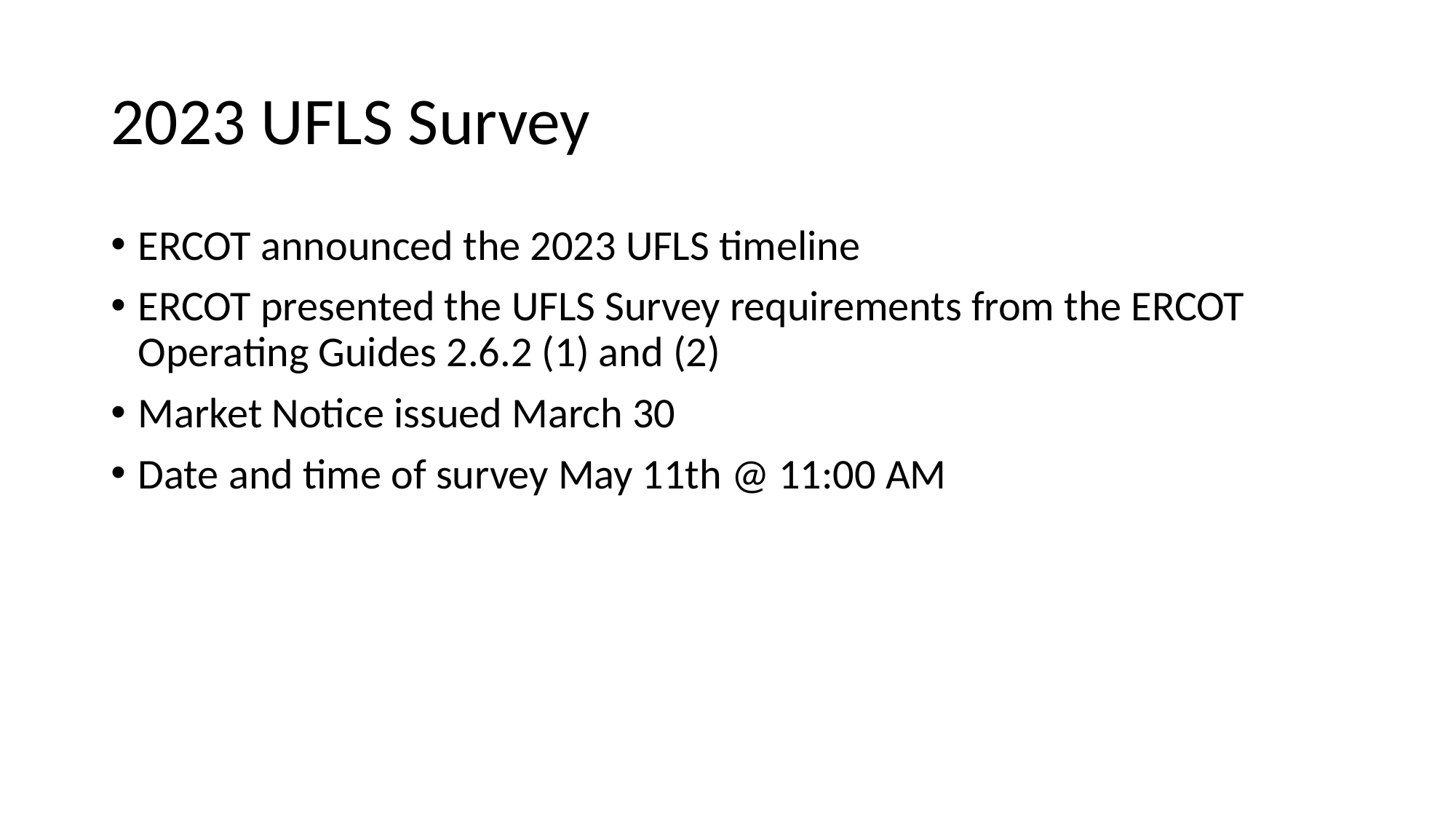

# 2023 UFLS Survey
ERCOT announced the 2023 UFLS timeline
ERCOT presented the UFLS Survey requirements from the ERCOT Operating Guides 2.6.2 (1) and (2)
Market Notice issued March 30
Date and time of survey May 11th @ 11:00 AM